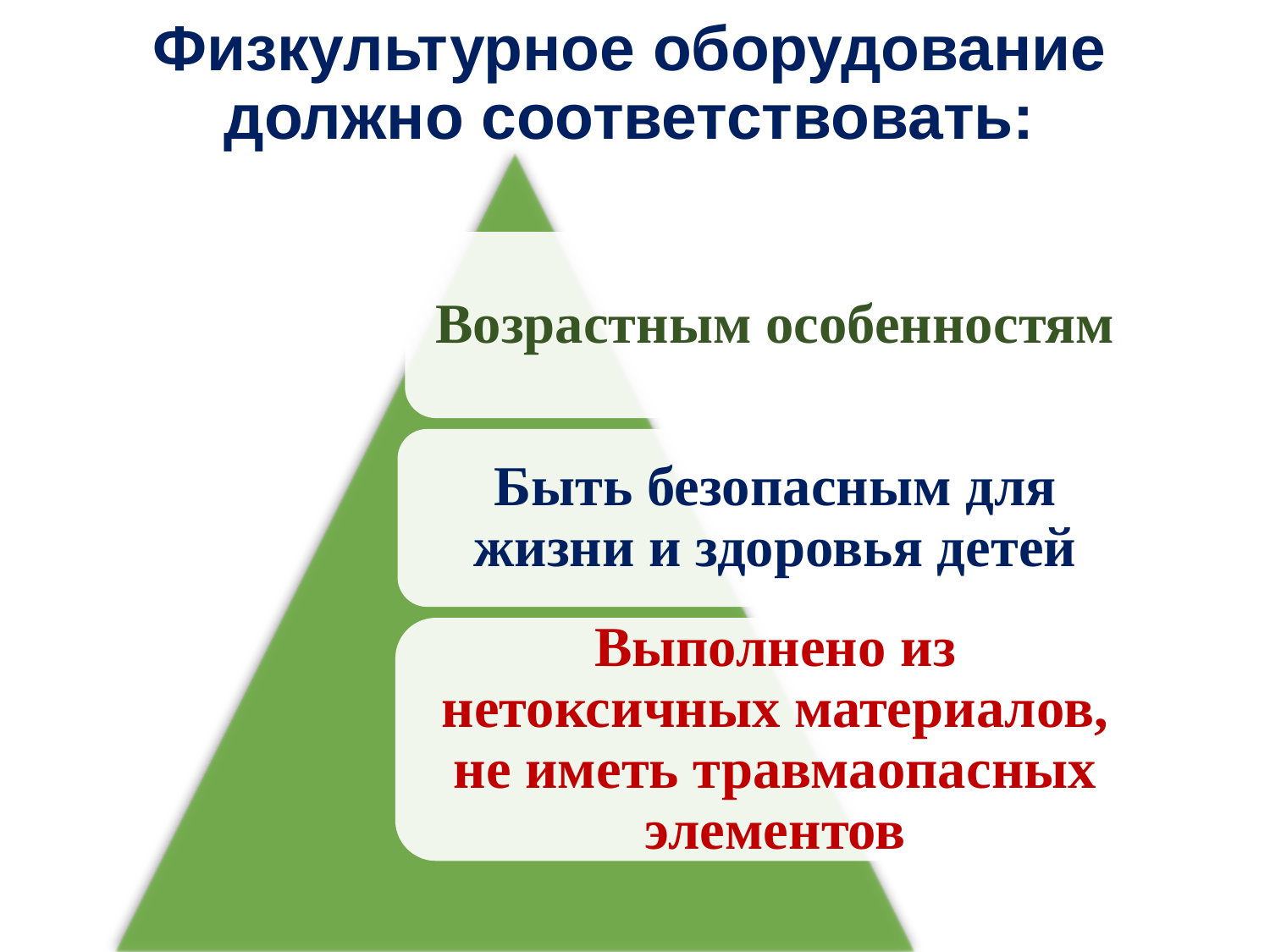

# Физкультурное оборудование должно соответствовать:
Возрастным особенностям
Быть безопасным для жизни и здоровья детей
Выполнено из нетоксичных материалов, не иметь травмаопасных элементов